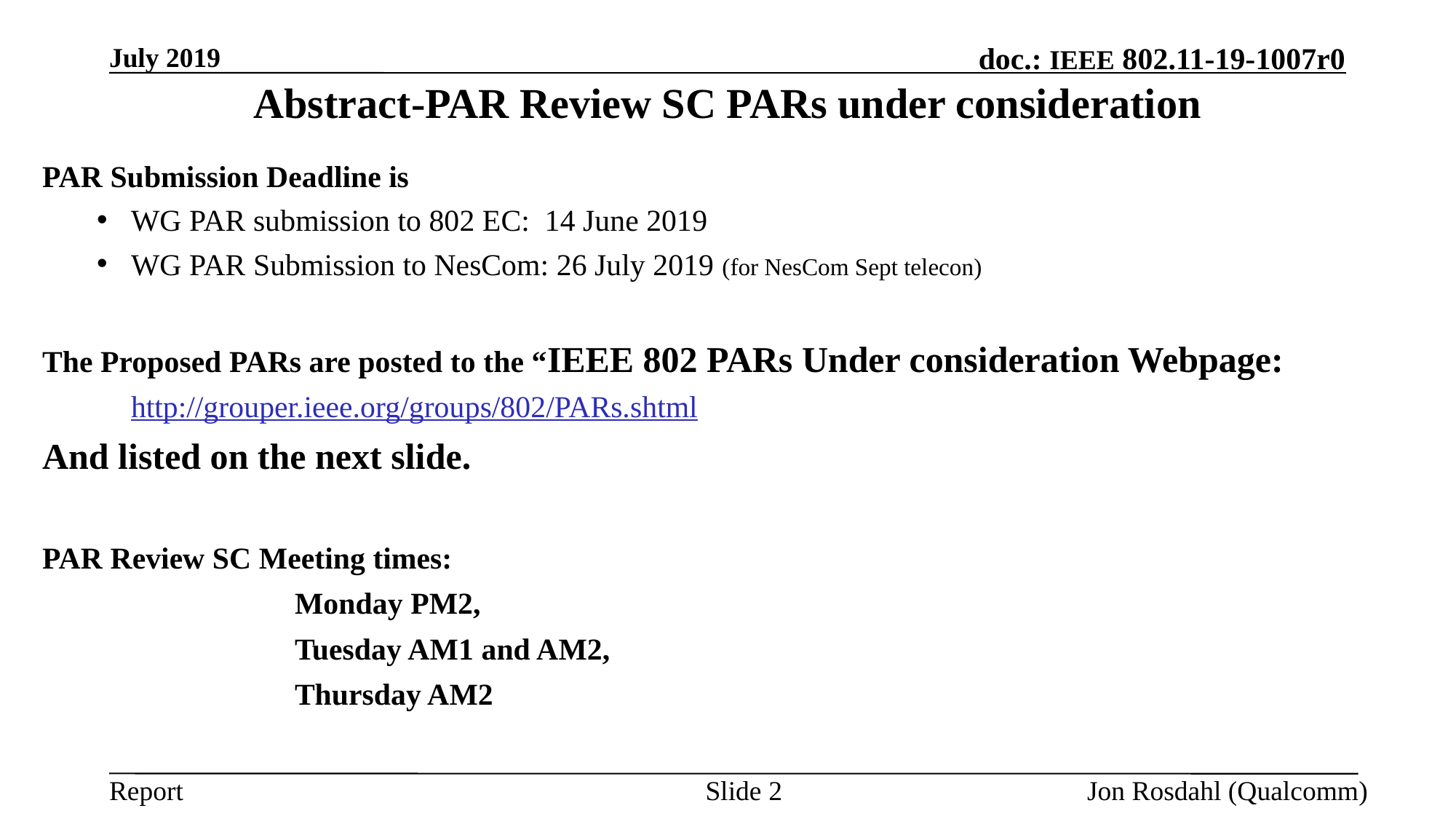

July 2019
# Abstract-PAR Review SC PARs under consideration
PAR Submission Deadline is
WG PAR submission to 802 EC:  14 June 2019
WG PAR Submission to NesCom: 26 July 2019 (for NesCom Sept telecon)

The Proposed PARs are posted to the “IEEE 802 PARs Under consideration Webpage:
	http://grouper.ieee.org/groups/802/PARs.shtml
And listed on the next slide.

PAR Review SC Meeting times:
			Monday PM2,
			Tuesday AM1 and AM2,
			Thursday AM2
Slide 2
Jon Rosdahl (Qualcomm)